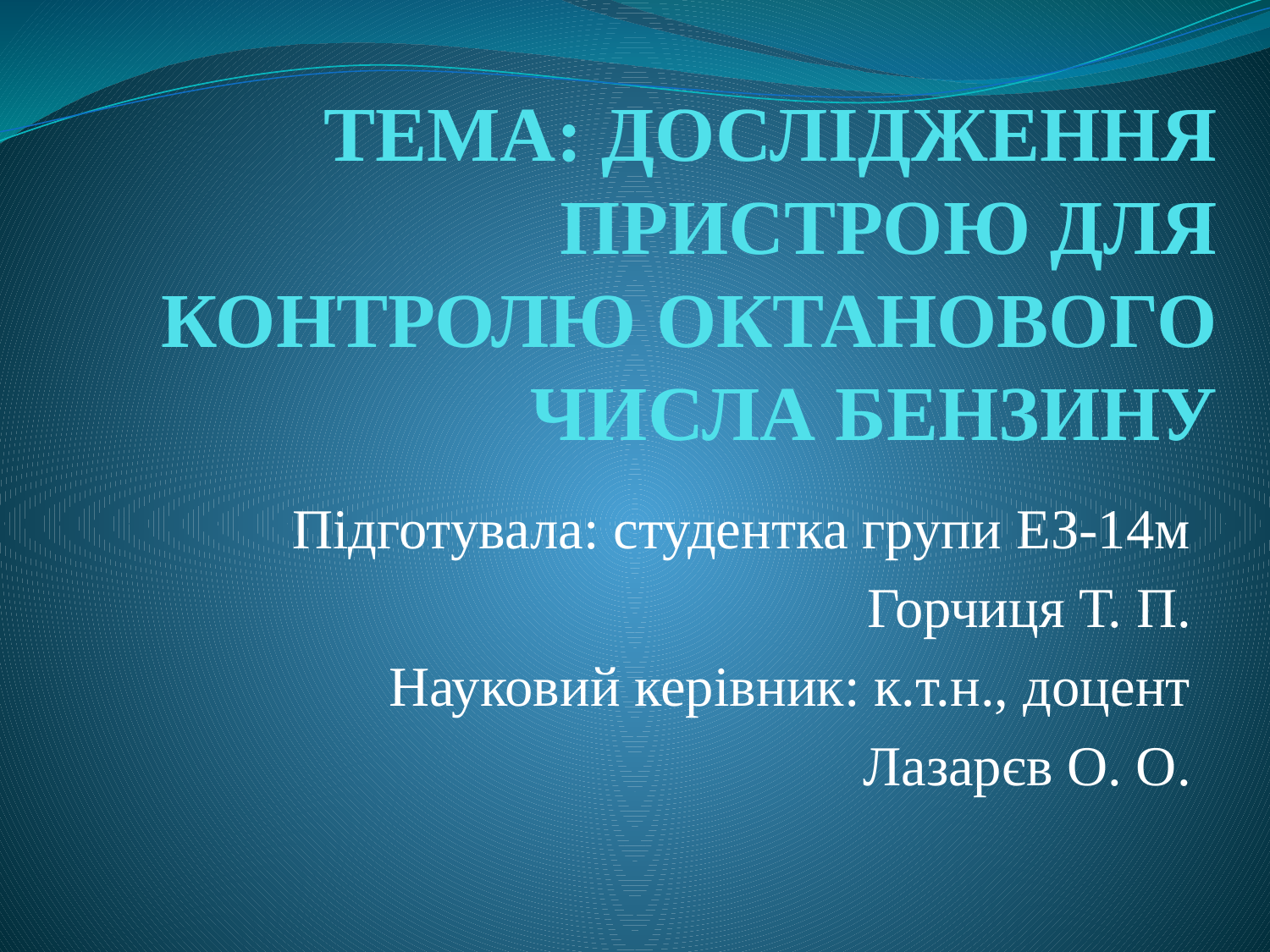

# ТЕМА: ДОСЛІДЖЕННЯ ПРИСТРОЮ ДЛЯ КОНТРОЛЮ ОКТАНОВОГО ЧИСЛА БЕНЗИНУ
Підготувала: студентка групи ЕЗ-14м
Горчиця Т. П.
Науковий керівник: к.т.н., доцент
Лазарєв О. О.